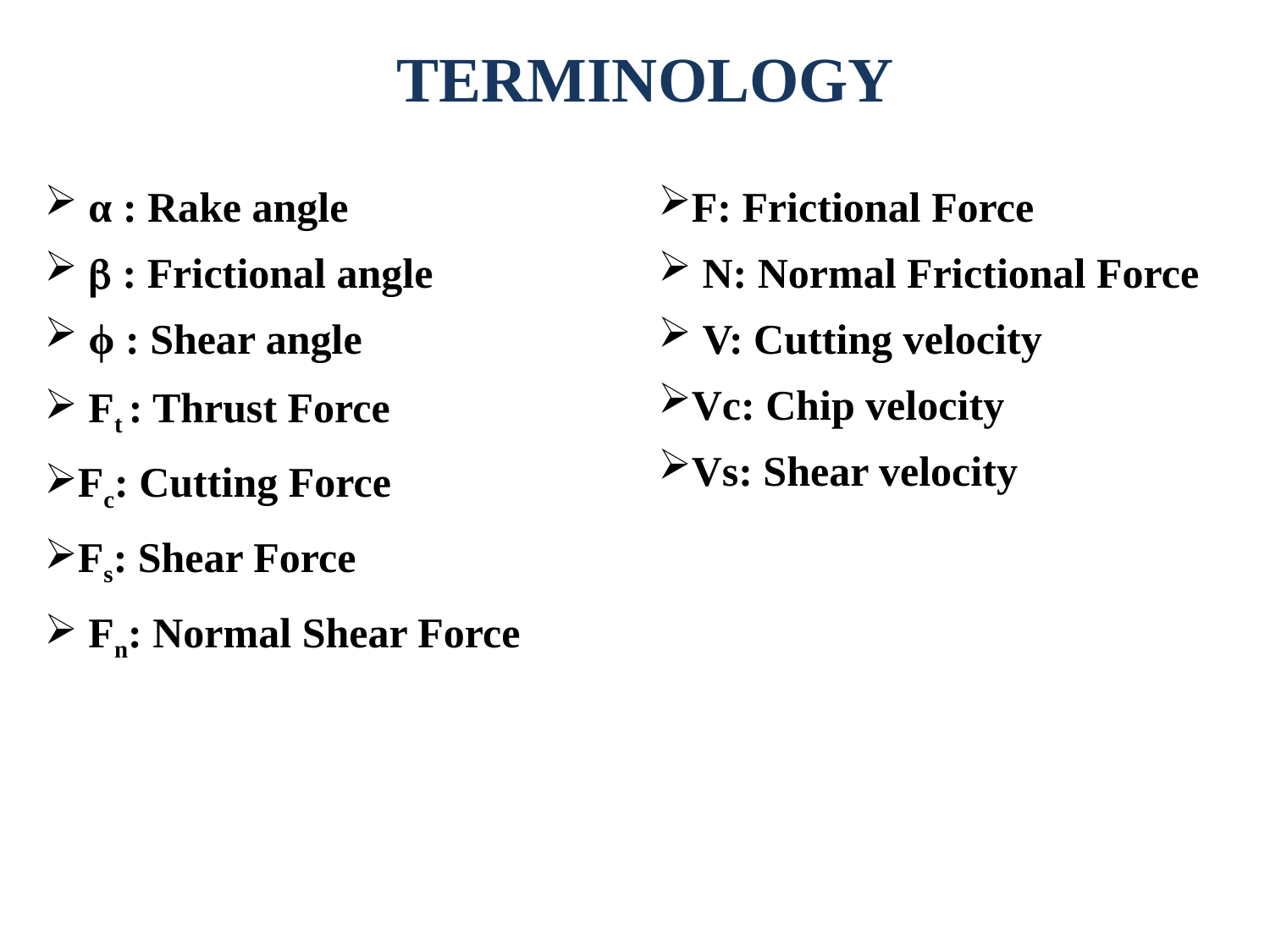

Terminology
 α : Rake angle
 β : Frictional angle
 ϕ : Shear angle
 Ft : Thrust Force
Fc: Cutting Force
Fs: Shear Force
 Fn: Normal Shear Force
F: Frictional Force
 N: Normal Frictional Force
 V: Cutting velocity
Vc: Chip velocity
Vs: Shear velocity